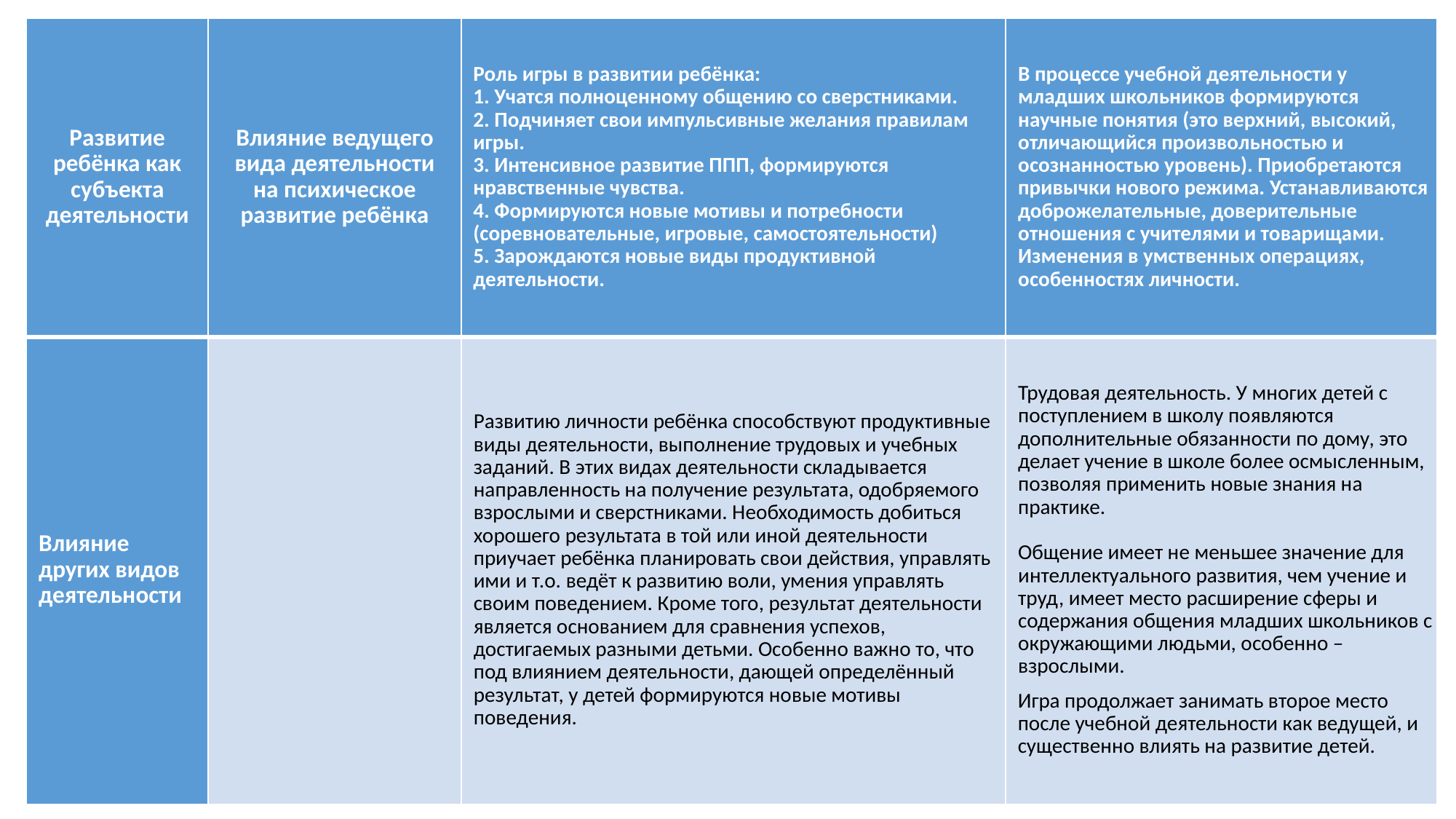

| Развитие ребёнка как субъекта деятельности | Влияние ведущего вида деятельности на психическое развитие ребёнка | Роль игры в развитии ребёнка: 1. Учатся полноценному общению со сверстниками. 2. Подчиняет свои импульсивные желания правилам игры. 3. Интенсивное развитие ППП, формируются нравственные чувства. 4. Формируются новые мотивы и потребности (соревновательные, игровые, самостоятельности) 5. Зарождаются новые виды продуктивной деятельности. | В процессе учебной деятельности у младших школьников формируются научные понятия (это верхний, высокий, отличающийся произвольностью и осознанностью уровень). Приобретаются привычки нового режима. Устанавливаются доброжелательные, доверительные отношения с учителями и товарищами. Изменения в умственных операциях, особенностях личности. |
| --- | --- | --- | --- |
| Влияние других видов деятельности |  | Развитию личности ребёнка способствуют продуктивные виды деятельности, выполнение трудовых и учебных заданий. В этих видах деятельности складывается направленность на получение результата, одобряемого взрослыми и сверстниками. Необходимость добиться хорошего результата в той или иной деятельности приучает ребёнка планировать свои действия, управлять ими и т.о. ведёт к развитию воли, умения управлять своим поведением. Кроме того, результат деятельности является основанием для сравнения успехов, достигаемых разными детьми. Особенно важно то, что под влиянием деятельности, дающей определённый результат, у детей формируются новые мотивы поведения. | Трудовая деятельность. У многих детей с поступлением в школу появляются дополнительные обязанности по дому, это делает учение в школе более осмысленным, позволяя применить новые знания на практике. Общение имеет не меньшее значение для интеллектуального развития, чем учение и труд, имеет место расширение сферы и содержания общения младших школьников с окружающими людьми, особенно – взрослыми. Игра продолжает занимать второе место после учебной деятельности как ведущей, и существенно влиять на развитие детей. |